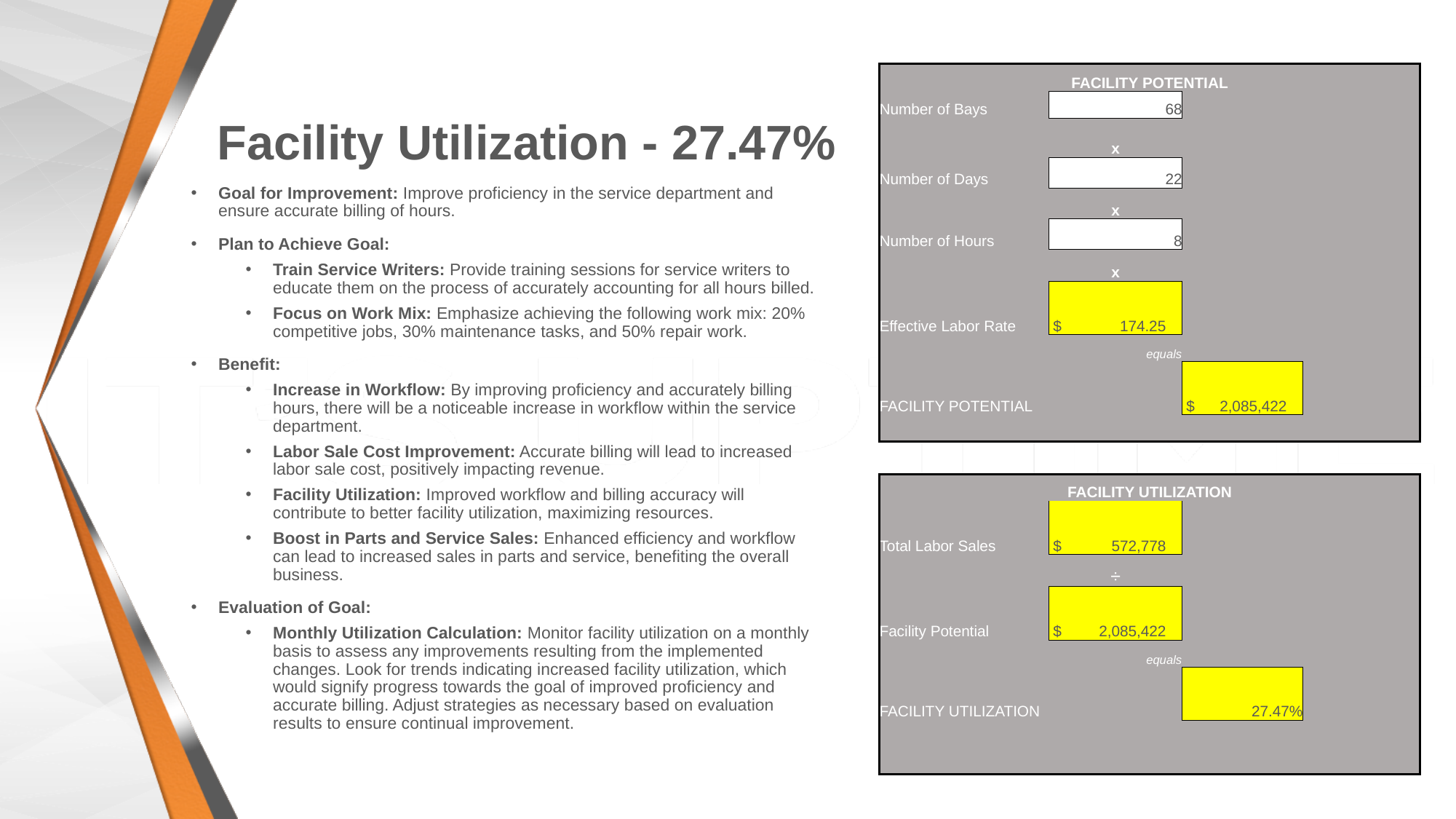

| FACILITY POTENTIAL |  |  |  |  |  |
| --- | --- | --- | --- | --- | --- |
| Number of Bays | 68 |  |  |  |  |
|  | x |  |  |  |  |
| Number of Days | 22 |  |  |  |  |
|  | x |  |  |  |  |
| Number of Hours | 8 |  |  |  |  |
|  | x |  |  |  |  |
| Effective Labor Rate | $ 174.25 |  |  |  |  |
|  | equals |  |  |  |  |
| FACILITY POTENTIAL |  | $ 2,085,422 |  |  |  |
|  |  |  |  |  |  |
|  |  |  |  |  |  |
| FACILITY UTILIZATION |  |  |  |  |  |
| Total Labor Sales | $ 572,778 |  |  |  |  |
|  | ÷ |  |  |  |  |
| Facility Potential | $ 2,085,422 |  |  |  |  |
|  | equals |  |  |  |  |
| FACILITY UTILIZATION |  | 27.47% |  |  |  |
|  |  |  |  |  |  |
|  |  |  |  |  |  |
# Facility Utilization - 27.47%
Goal for Improvement: Improve proficiency in the service department and ensure accurate billing of hours.
Plan to Achieve Goal:
Train Service Writers: Provide training sessions for service writers to educate them on the process of accurately accounting for all hours billed.
Focus on Work Mix: Emphasize achieving the following work mix: 20% competitive jobs, 30% maintenance tasks, and 50% repair work.
Benefit:
Increase in Workflow: By improving proficiency and accurately billing hours, there will be a noticeable increase in workflow within the service department.
Labor Sale Cost Improvement: Accurate billing will lead to increased labor sale cost, positively impacting revenue.
Facility Utilization: Improved workflow and billing accuracy will contribute to better facility utilization, maximizing resources.
Boost in Parts and Service Sales: Enhanced efficiency and workflow can lead to increased sales in parts and service, benefiting the overall business.
Evaluation of Goal:
Monthly Utilization Calculation: Monitor facility utilization on a monthly basis to assess any improvements resulting from the implemented changes. Look for trends indicating increased facility utilization, which would signify progress towards the goal of improved proficiency and accurate billing. Adjust strategies as necessary based on evaluation results to ensure continual improvement.